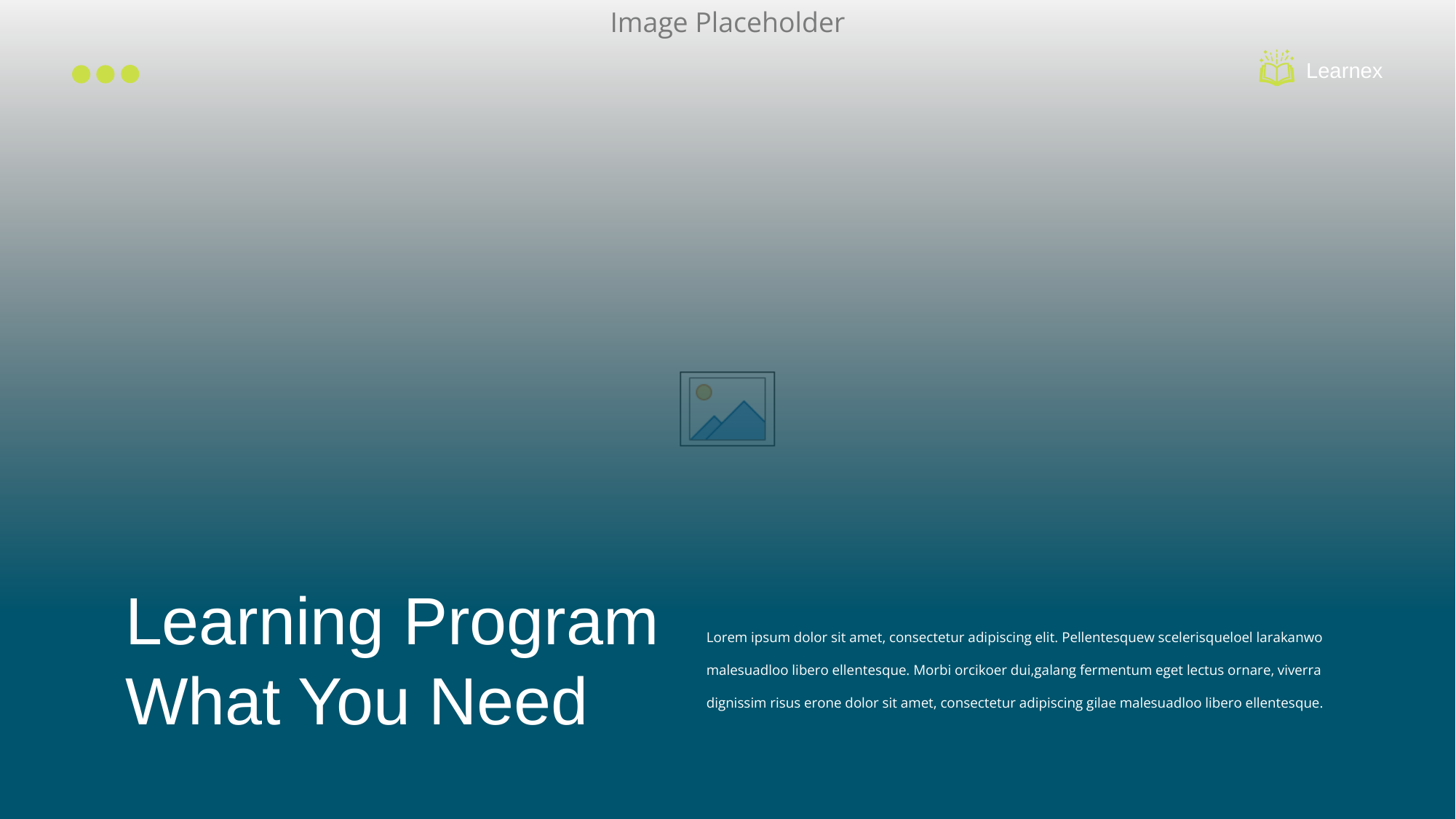

Learnex

Learning Program What You Need
Lorem ipsum dolor sit amet, consectetur adipiscing elit. Pellentesquew scelerisqueloel larakanwo malesuadloo libero ellentesque. Morbi orcikoer dui,galang fermentum eget lectus ornare, viverra dignissim risus erone dolor sit amet, consectetur adipiscing gilae malesuadloo libero ellentesque.